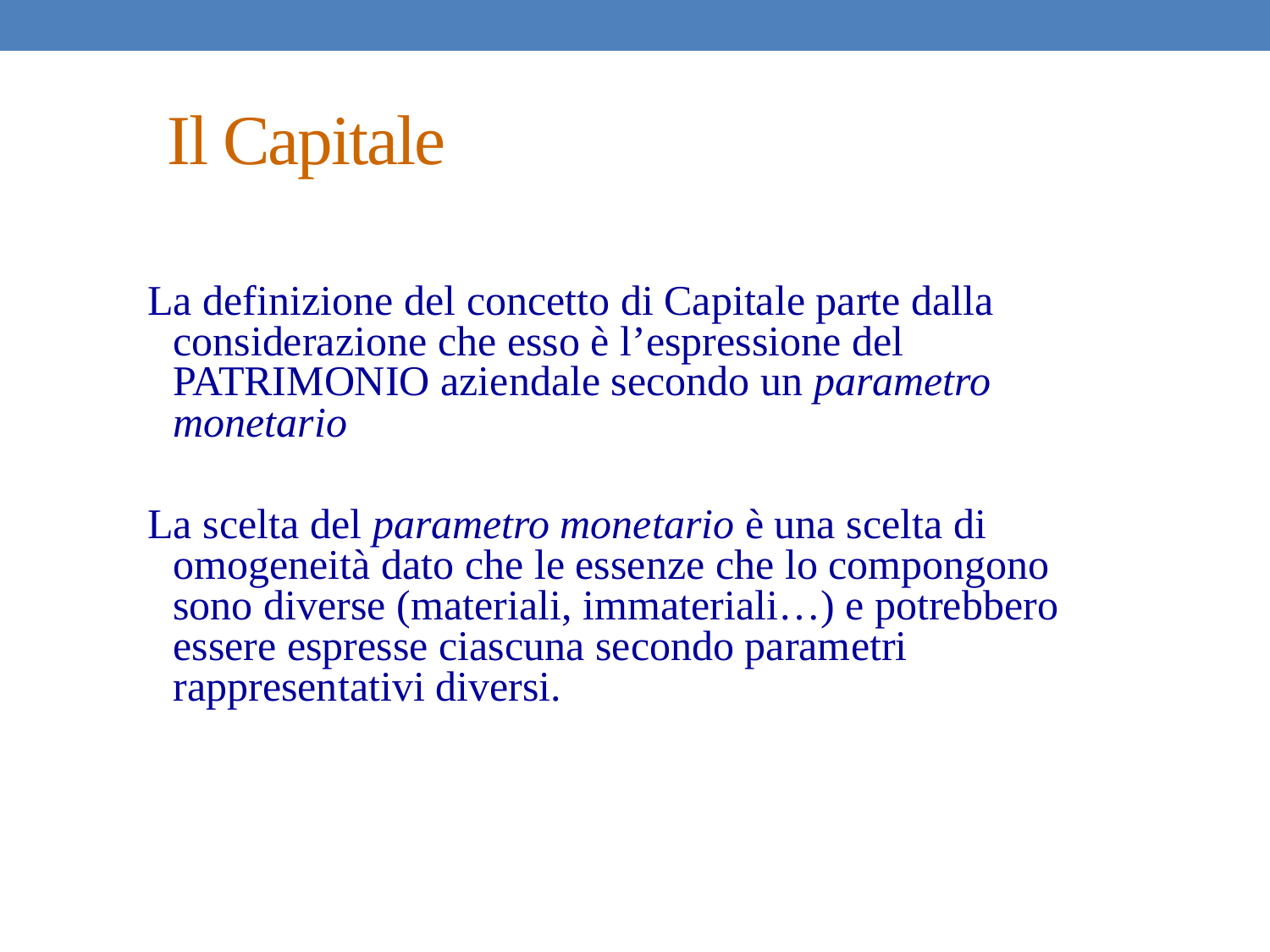

# Il Capitale
La definizione del concetto di Capitale parte dalla considerazione che esso è l’espressione del PATRIMONIO aziendale secondo un parametro monetario

La scelta del parametro monetario è una scelta di omogeneità dato che le essenze che lo compongono  sono diverse (materiali, immateriali…) e potrebbero essere espresse ciascuna secondo parametri rappresentativi diversi.